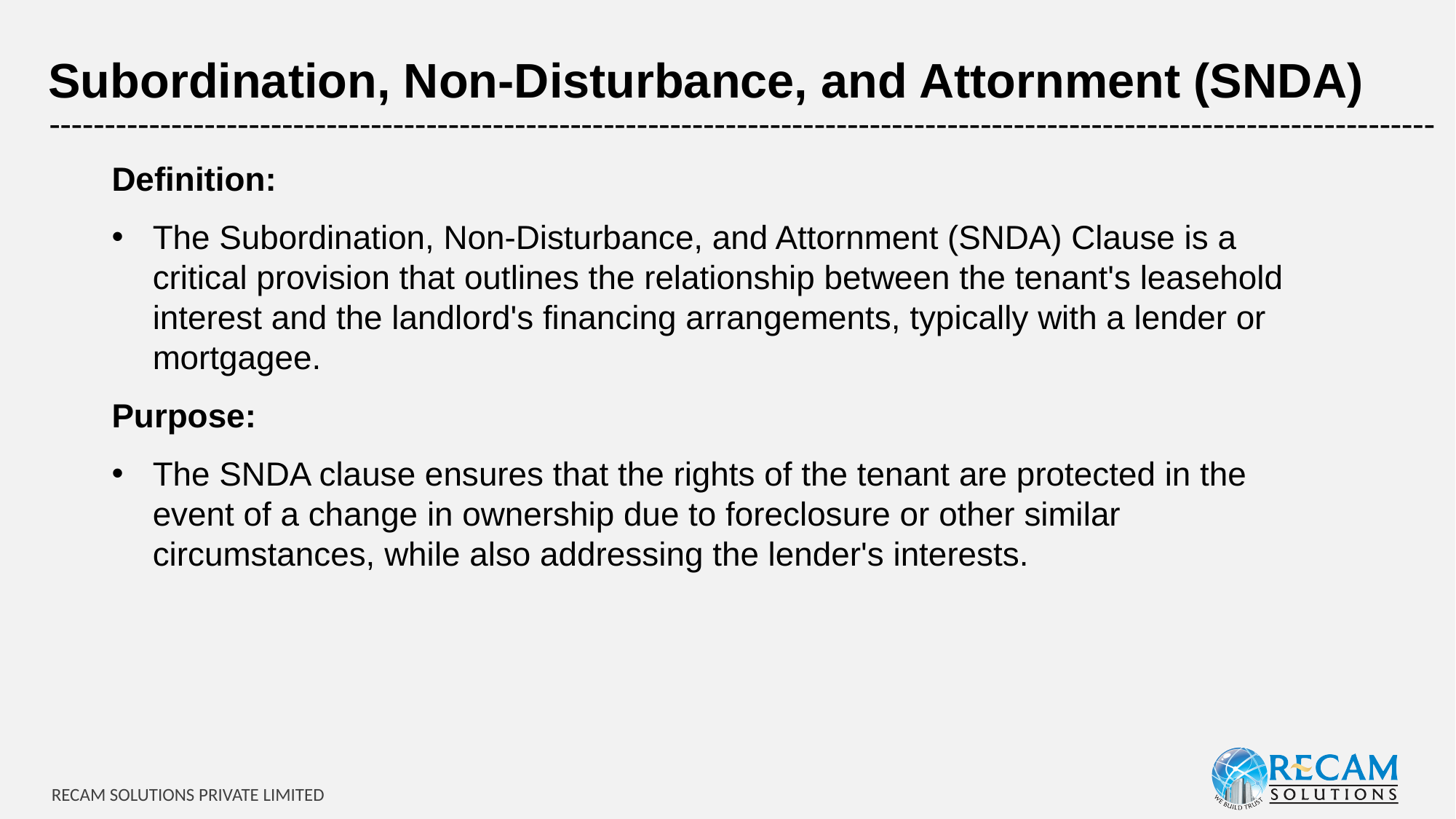

Subordination, Non-Disturbance, and Attornment (SNDA)
-----------------------------------------------------------------------------------------------------------------------------
Definition:
The Subordination, Non-Disturbance, and Attornment (SNDA) Clause is a critical provision that outlines the relationship between the tenant's leasehold interest and the landlord's financing arrangements, typically with a lender or mortgagee.
Purpose:
The SNDA clause ensures that the rights of the tenant are protected in the event of a change in ownership due to foreclosure or other similar circumstances, while also addressing the lender's interests.
RECAM SOLUTIONS PRIVATE LIMITED